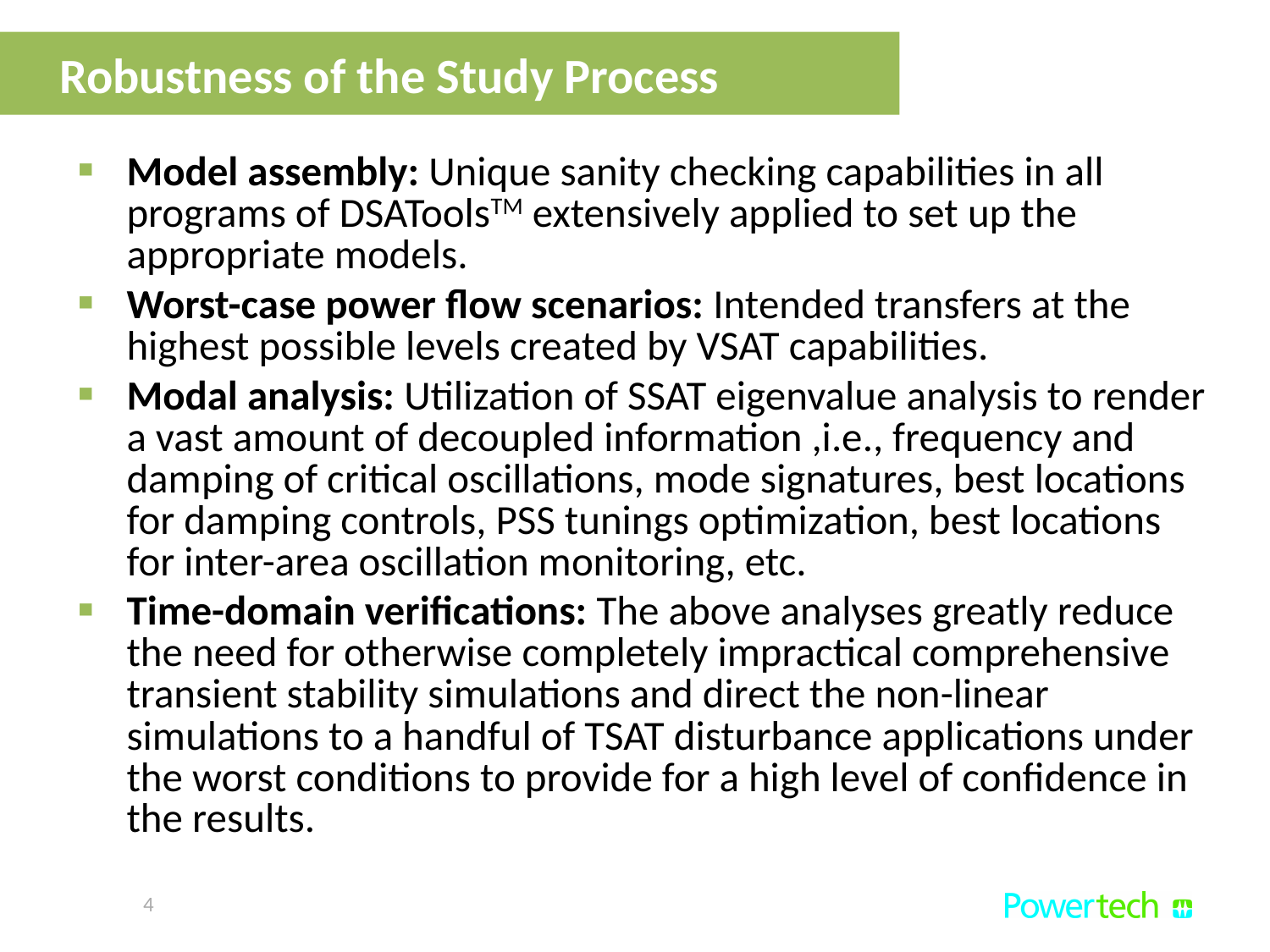

Robustness of the Study Process
Model assembly: Unique sanity checking capabilities in all programs of DSAToolsTM extensively applied to set up the appropriate models.
Worst-case power flow scenarios: Intended transfers at the highest possible levels created by VSAT capabilities.
Modal analysis: Utilization of SSAT eigenvalue analysis to render a vast amount of decoupled information ,i.e., frequency and damping of critical oscillations, mode signatures, best locations for damping controls, PSS tunings optimization, best locations for inter-area oscillation monitoring, etc.
Time-domain verifications: The above analyses greatly reduce the need for otherwise completely impractical comprehensive transient stability simulations and direct the non-linear simulations to a handful of TSAT disturbance applications under the worst conditions to provide for a high level of confidence in the results.
4